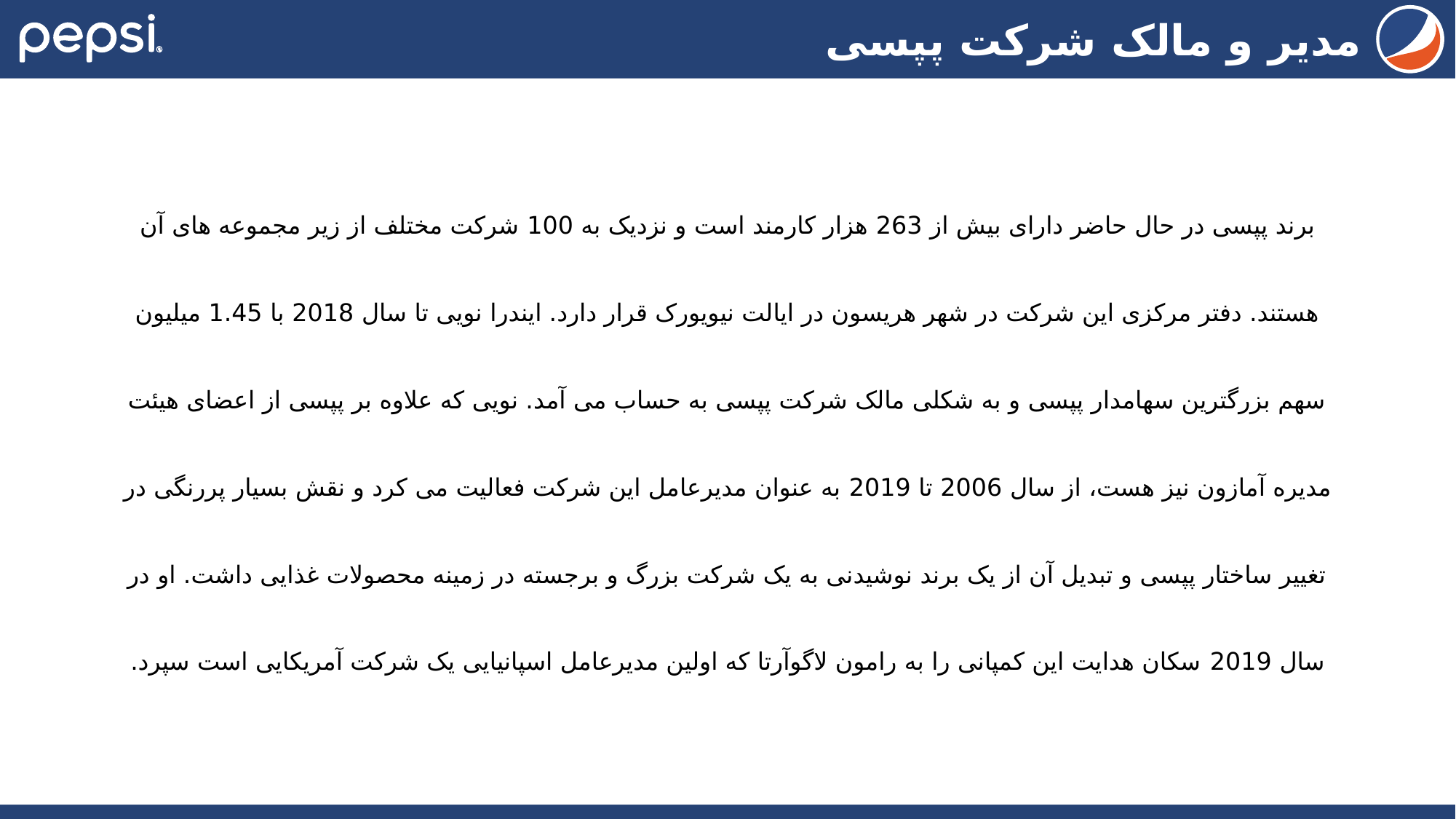

مدیر و مالک شرکت پپسی
برند پپسی در حال حاضر دارای بیش از 263 هزار کارمند است و نزدیک به 100 شرکت مختلف از زیر مجموعه های آن هستند. دفتر مرکزی این شرکت در شهر هریسون در ایالت نیویورک قرار دارد. ایندرا نویی تا سال 2018 با 1.45 میلیون سهم بزرگترین سهامدار پپسی و به شکلی مالک شرکت پپسی به حساب می آمد. نویی که علاوه بر پپسی از اعضای هیئت مدیره آمازون نیز هست، از سال 2006 تا 2019 به عنوان مدیرعامل این شرکت فعالیت می کرد و نقش بسیار پررنگی در تغییر ساختار پپسی و تبدیل آن از یک برند نوشیدنی به یک شرکت بزرگ و برجسته در زمینه محصولات غذایی داشت. او در سال 2019 سکان هدایت این کمپانی را به رامون لاگوآرتا که اولین مدیرعامل اسپانیایی یک شرکت آمریکایی است سپرد.